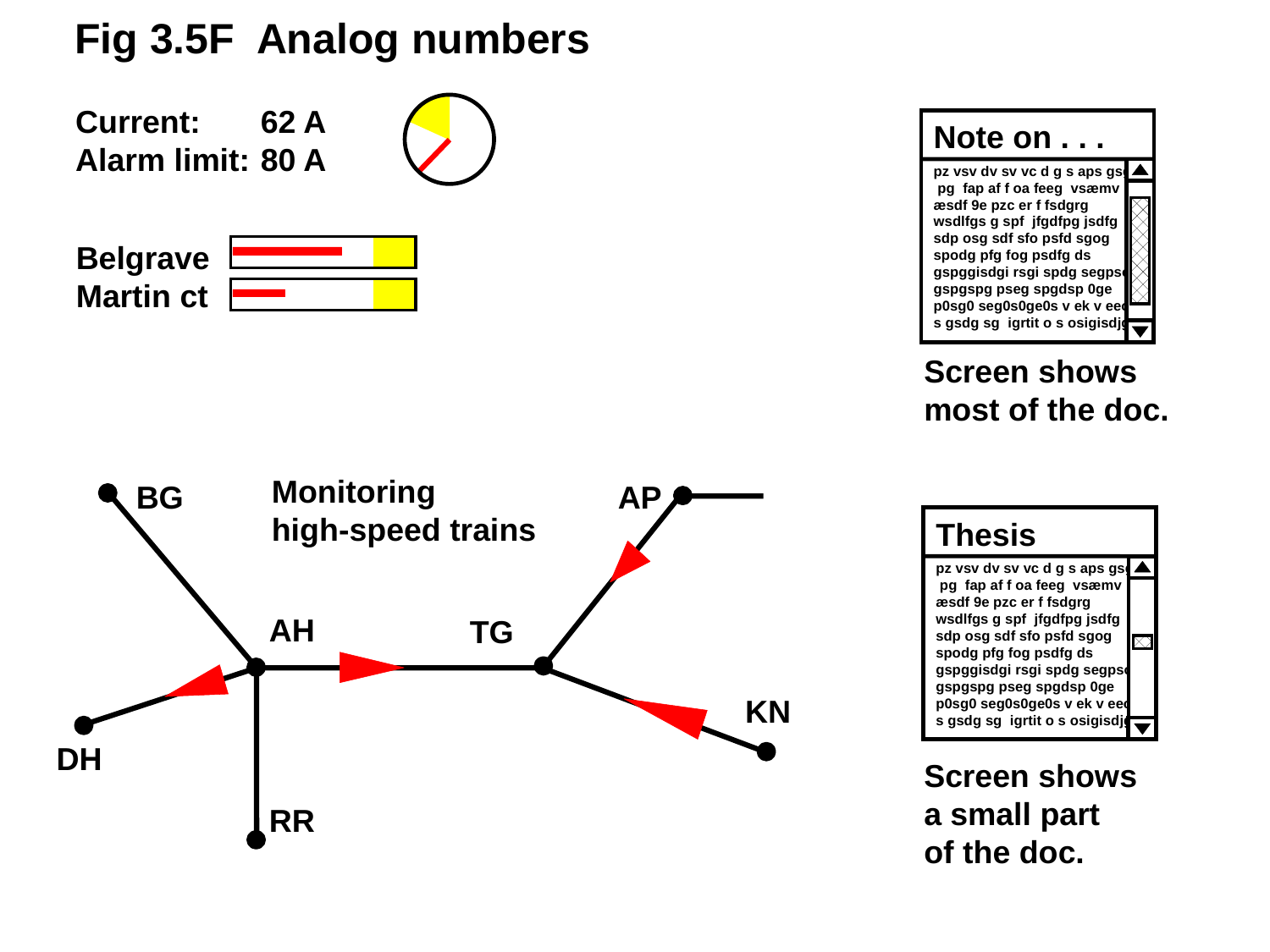

Fig 3.5F  Analog numbers
Current:	62 A
Alarm limit:	80 A

Note on . . .
pz vsv dv sv vc d g s aps gsgp  pg  fap af f oa feeg  vsæmv æsdf 9e pzc er f fsdgrg wsdlfgs g spf  jfgdfpg jsdfg sdp osg sdf sfo psfd sgog spodg pfg fog psdfg ds gspggisdgi rsgi spdg segpso gspgspg pseg spgdsp 0ge p0sg0 seg0s0ge0s v ek v eeot s gsdg sg  igrtit o s osigisdjg

Screen shows
most of the doc.
Thesis
pz vsv dv sv vc d g s aps gsgp  pg  fap af f oa feeg  vsæmv æsdf 9e pzc er f fsdgrg wsdlfgs g spf  jfgdfpg jsdfg sdp osg sdf sfo psfd sgog spodg pfg fog psdfg ds gspggisdgi rsgi spdg segpso gspgspg pseg spgdsp 0ge p0sg0 seg0s0ge0s v ek v eeot s gsdg sg  igrtit o s osigisdjg

Screen shows
a small part
of the doc.

Belgrave
Martin ct

Monitoring
high-speed trains
BG
AP

AH
TG

KN

DH

RR